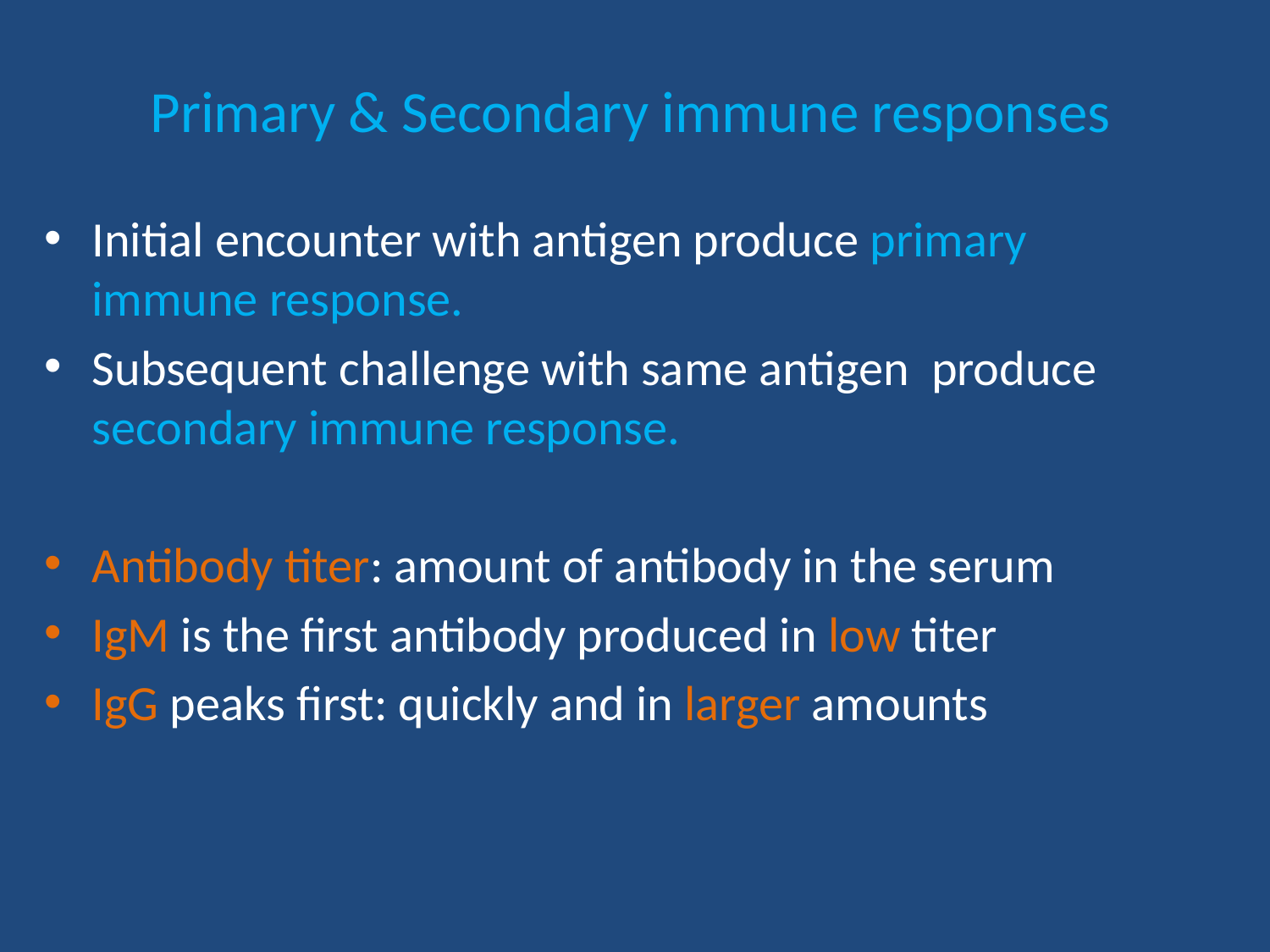

# Primary & Secondary immune responses
Initial encounter with antigen produce primary immune response.
Subsequent challenge with same antigen  produce secondary immune response.

Antibody titer: amount of antibody in the serum
IgM is the first antibody produced in low titer
IgG peaks first: quickly and in larger amounts